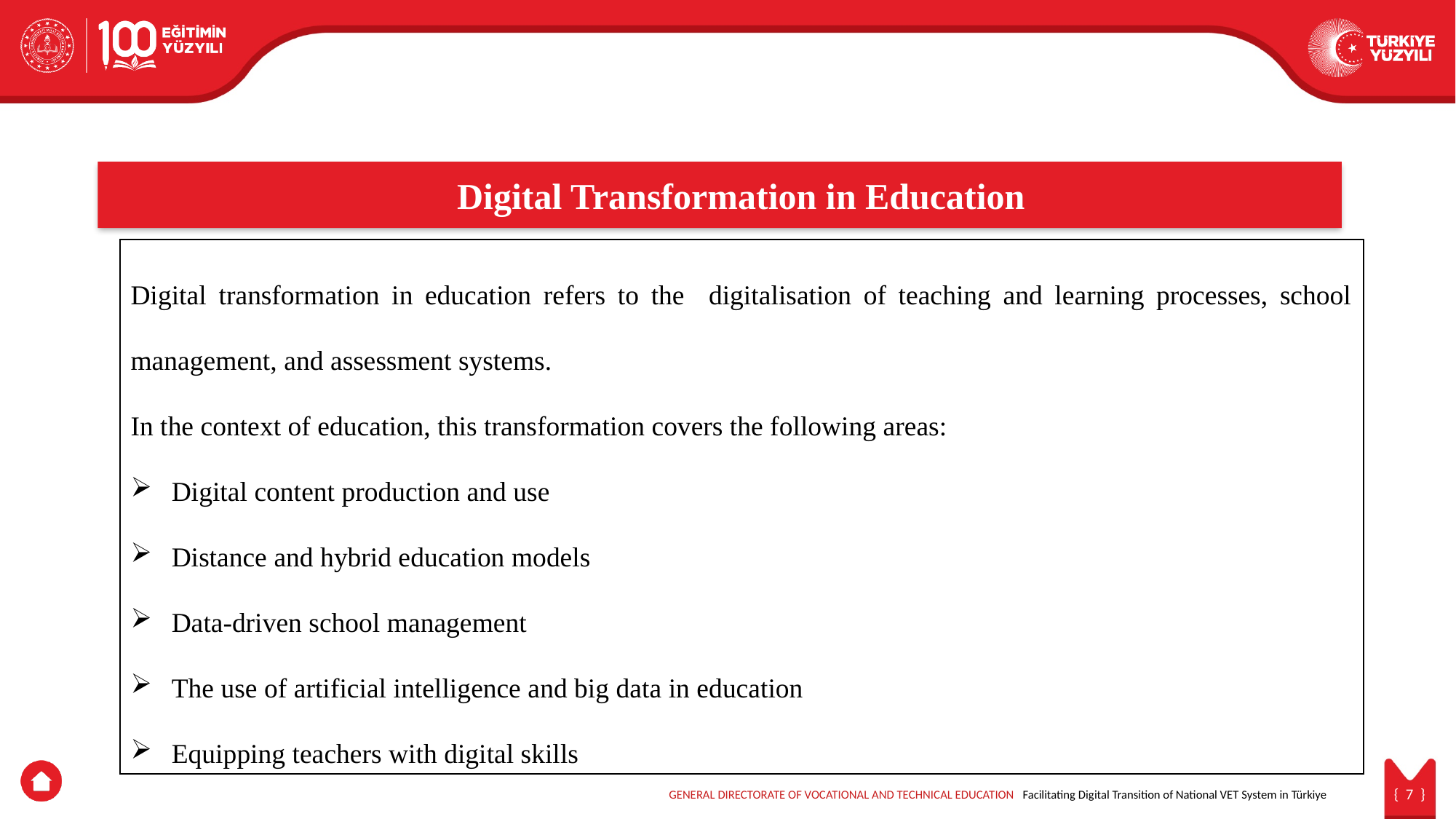

Digital Transformation in Education
Digital transformation in education refers to the  digitalisation of teaching and learning processes, school management, and assessment systems.
In the context of education, this transformation covers the following areas:
Digital content production and use
Distance and hybrid education models
Data-driven school management
The use of artificial intelligence and big data in education
Equipping teachers with digital skills
GENERAL DIRECTORATE OF VOCATIONAL AND TECHNICAL EDUCATION   Facilitating Digital Transition of National VET System in Türkiye